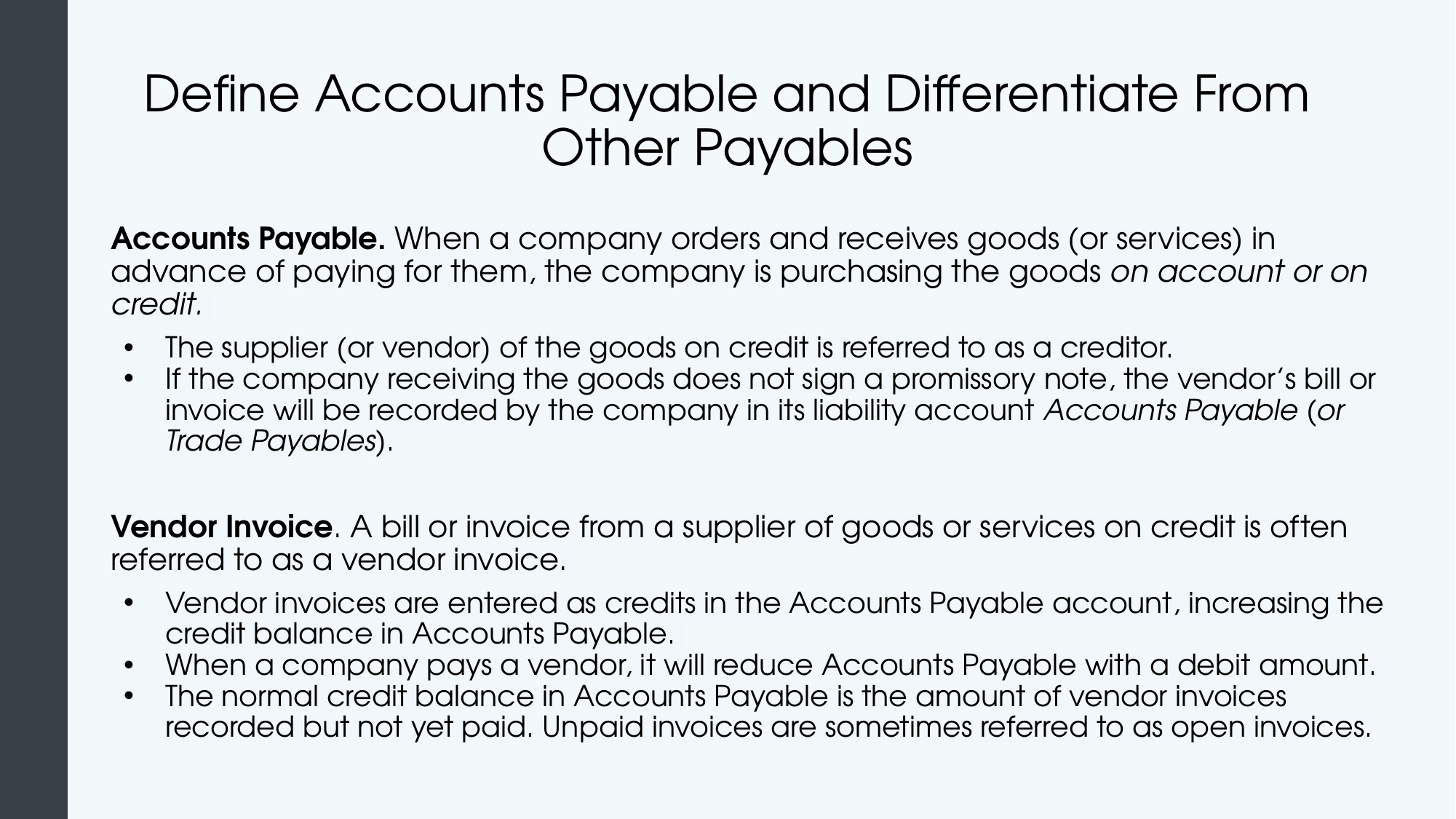

# Define Accounts Payable and Differentiate From Other Payables
Accounts Payable. When a company orders and receives goods (or services) in advance of paying for them, the company is purchasing the goods on account or on credit.
The supplier (or vendor) of the goods on credit is referred to as a creditor.
If the company receiving the goods does not sign a promissory note, the vendor’s bill or invoice will be recorded by the company in its liability account Accounts Payable (or Trade Payables).

Vendor Invoice. A bill or invoice from a supplier of goods or services on credit is often referred to as a vendor invoice.
Vendor invoices are entered as credits in the Accounts Payable account, increasing the credit balance in Accounts Payable.
When a company pays a vendor, it will reduce Accounts Payable with a debit amount.
The normal credit balance in Accounts Payable is the amount of vendor invoices recorded but not yet paid. Unpaid invoices are sometimes referred to as open invoices.